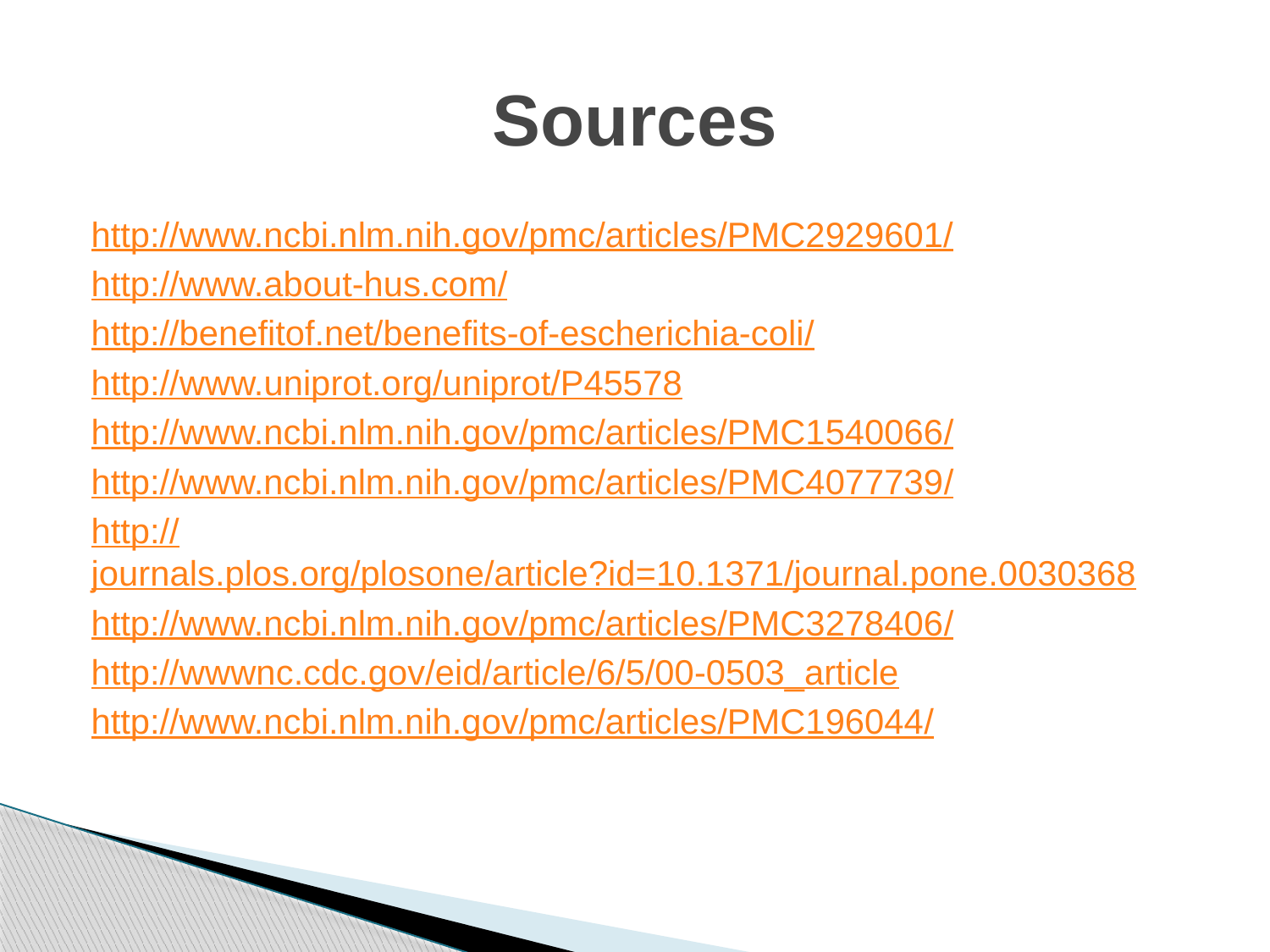

# Sources
http://www.ncbi.nlm.nih.gov/pmc/articles/PMC2929601/
http://www.about-hus.com/
http://benefitof.net/benefits-of-escherichia-coli/
http://www.uniprot.org/uniprot/P45578
http://www.ncbi.nlm.nih.gov/pmc/articles/PMC1540066/
http://www.ncbi.nlm.nih.gov/pmc/articles/PMC4077739/
http://journals.plos.org/plosone/article?id=10.1371/journal.pone.0030368
http://www.ncbi.nlm.nih.gov/pmc/articles/PMC3278406/
http://wwwnc.cdc.gov/eid/article/6/5/00-0503_article
http://www.ncbi.nlm.nih.gov/pmc/articles/PMC196044/